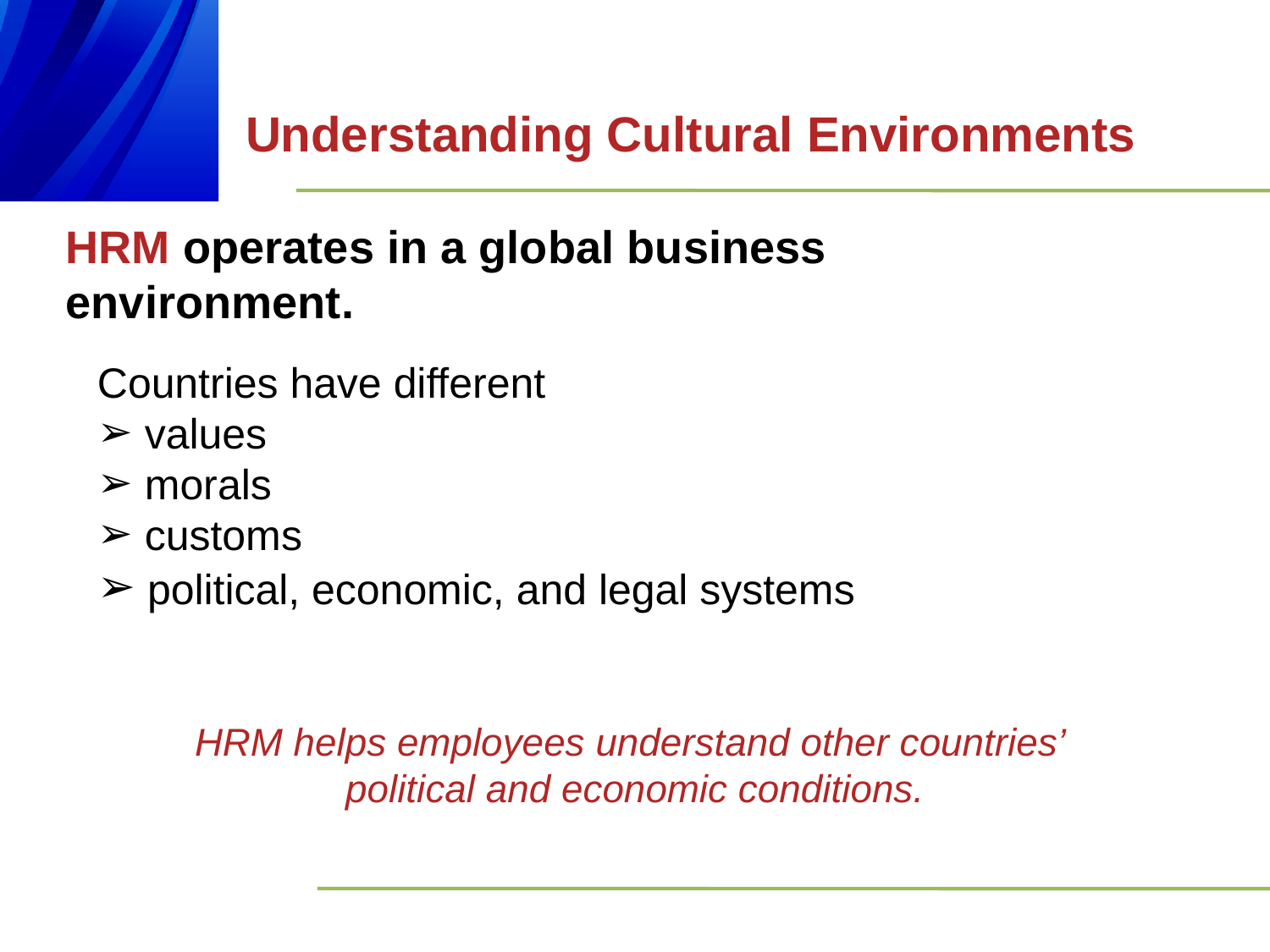

Understanding Cultural Environments

HRM operates in a global business environment.
Countries have different
 values
 morals
 customs
 political, economic, and legal systems
HRM helps employees understand other countries’
political and economic conditions.